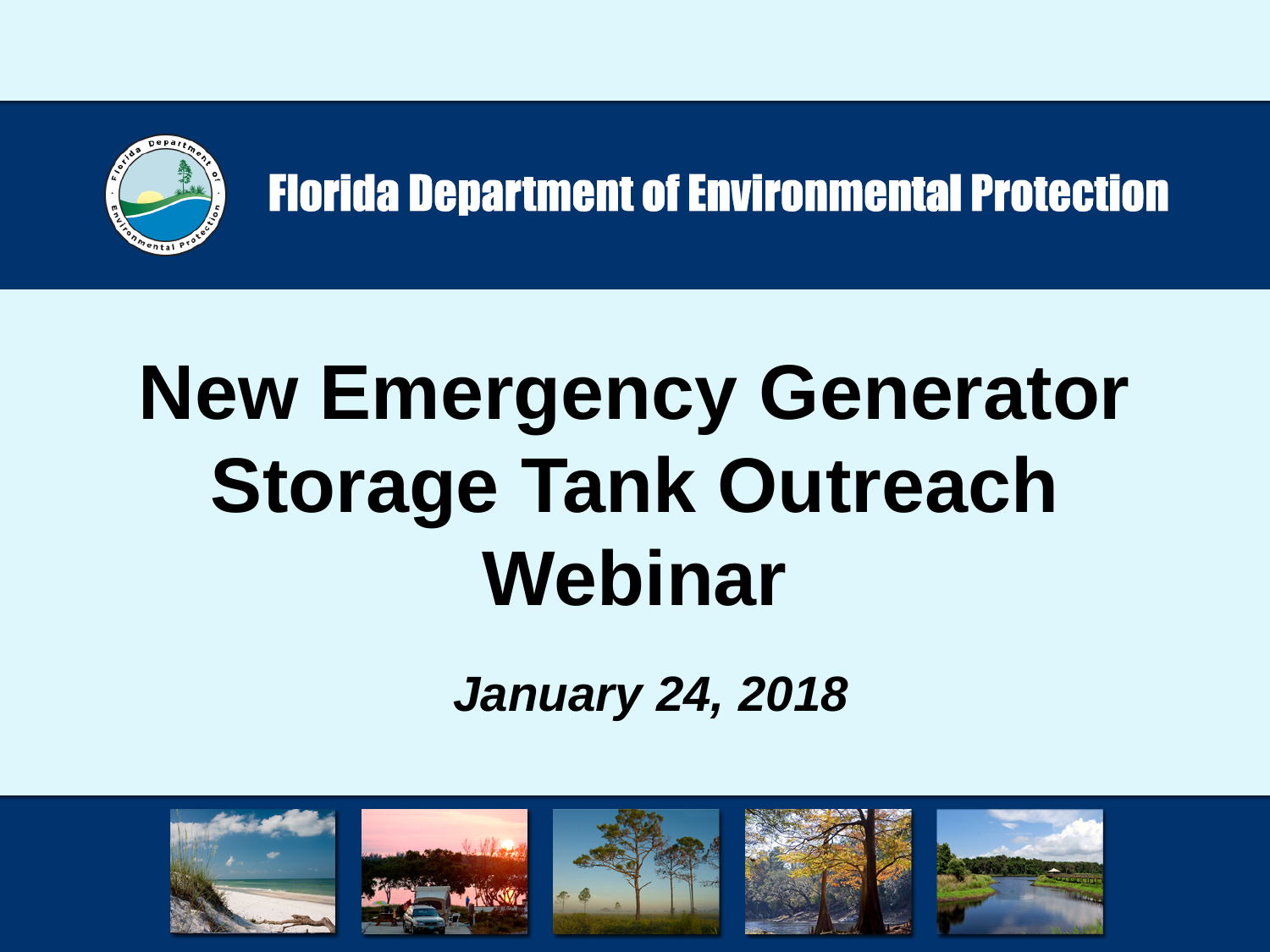

New Emergency Generator Storage Tank Outreach Webinar
January 24, 2018